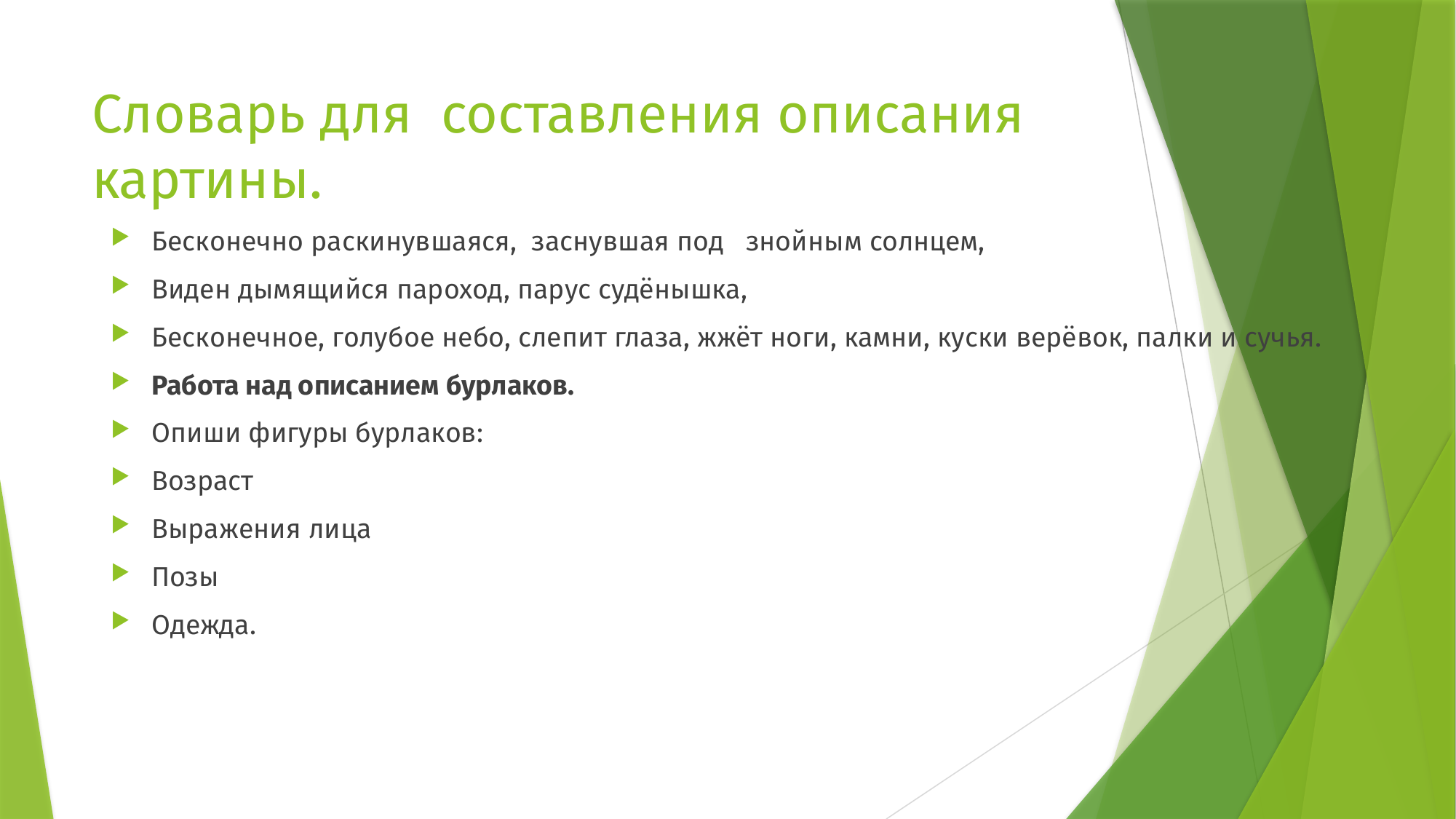

# Словарь для  составления описания картины.
Бесконечно раскинувшаяся,  заснувшая под   знойным солнцем,
Виден дымящийся пароход, парус судёнышка,
Бесконечное, голубое небо, слепит глаза, жжёт ноги, камни, куски верёвок, палки и сучья.
Работа над описанием бурлаков.
Опиши фигуры бурлаков:
Возраст
Выражения лица
Позы
Одежда.